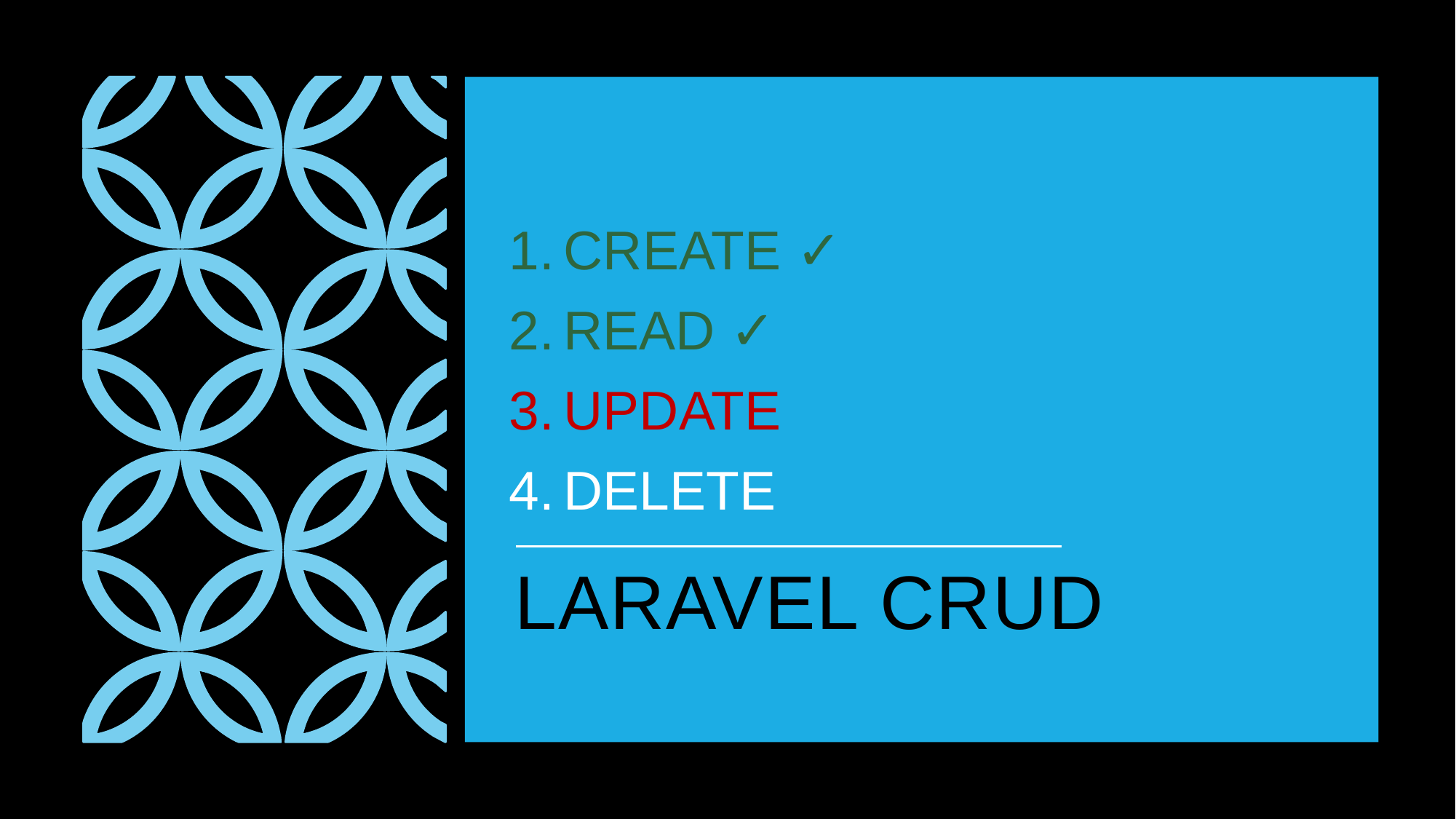

CREATE ✓
READ ✓
UPDATE
DELETE

# LARAVEL CRUD